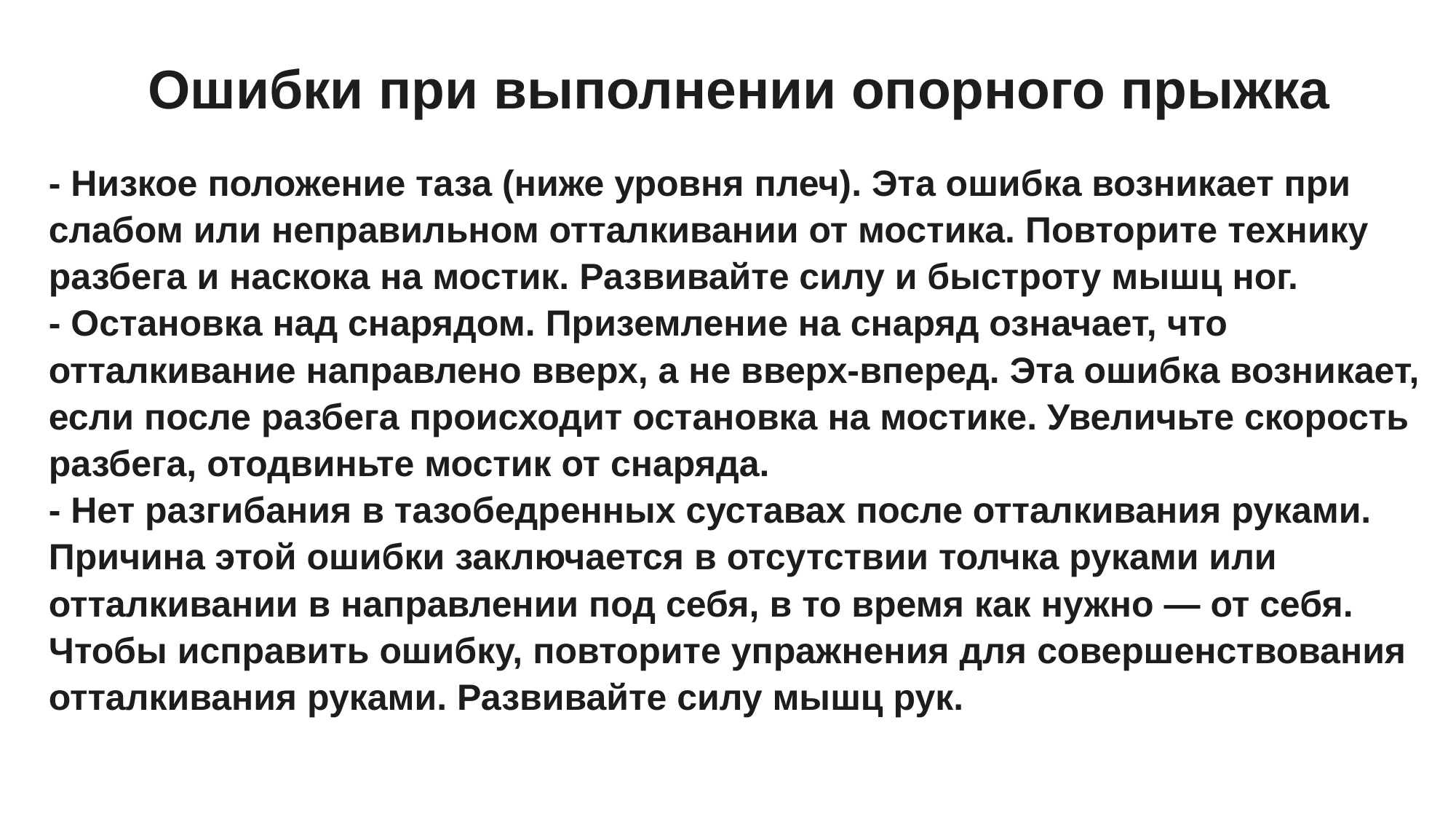

Ошибки при выполнении опорного прыжка
- Низкое положение таза (ниже уровня плеч). Эта ошибка возникает при слабом или неправильном отталкивании от мостика. Повторите технику разбега и наскока на мостик. Развивайте силу и быстроту мышц ног.
- Остановка над снарядом. Приземление на снаряд означает, что отталкивание направлено вверх, а не вверх-вперед. Эта ошибка возникает, если после разбега происходит остановка на мостике. Увеличьте скорость разбега, отодвиньте мостик от снаряда.
- Нет разгибания в тазобедренных суставах после отталкивания руками. Причина этой ошибки заключается в отсутствии толчка руками или отталкивании в направлении под себя, в то время как нужно — от себя. Чтобы исправить ошибку, повторите упражнения для совершенствования отталкивания руками. Развивайте силу мышц рук.